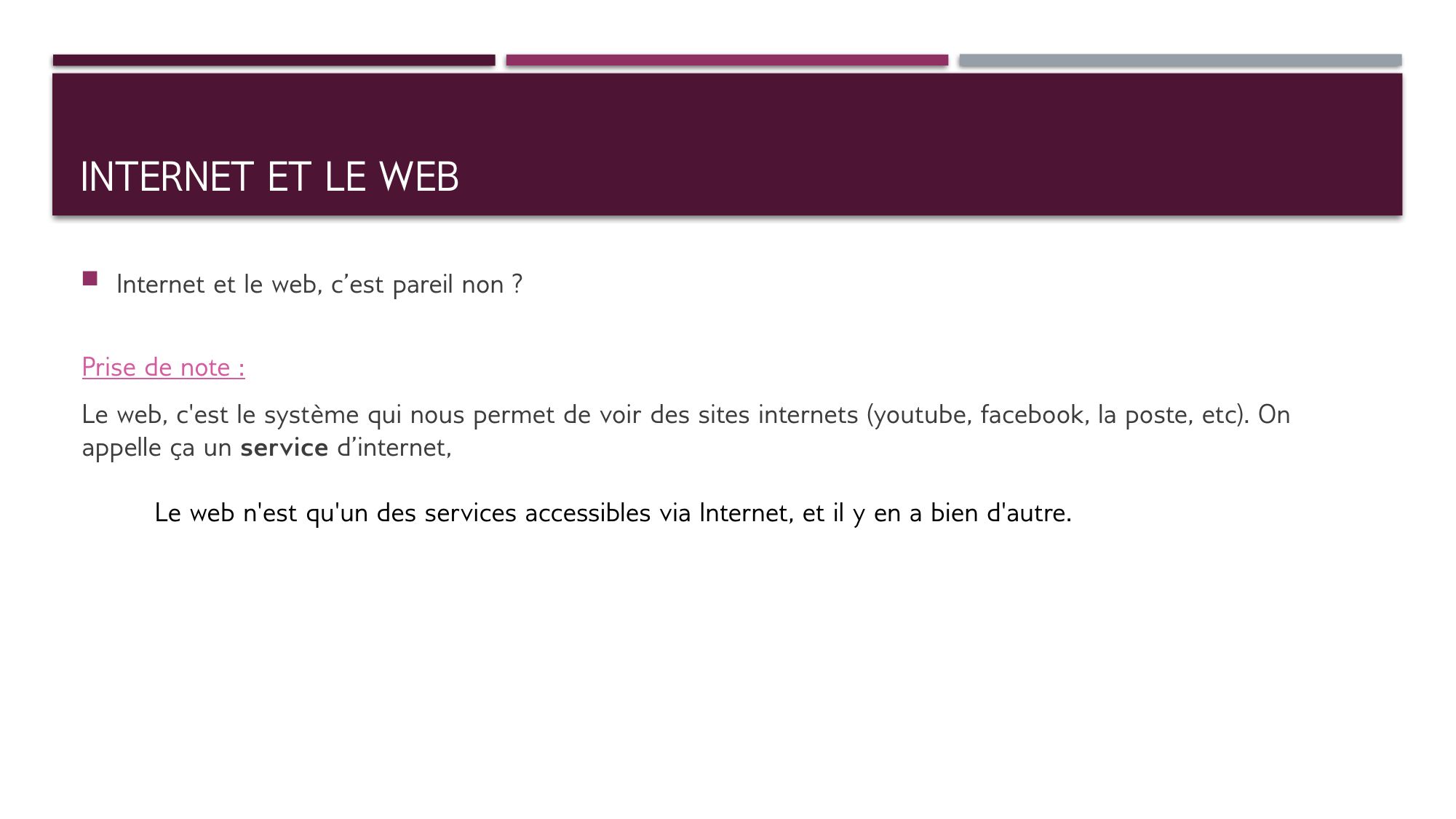

# Internet et le web
Internet et le web, c’est pareil non ?
Prise de note :
Le web, c'est le système qui nous permet de voir des sites internets (youtube, facebook, la poste, etc). On appelle ça un service d’internet,
Le web n'est qu'un des services accessibles via Internet, et il y en a bien d'autre.